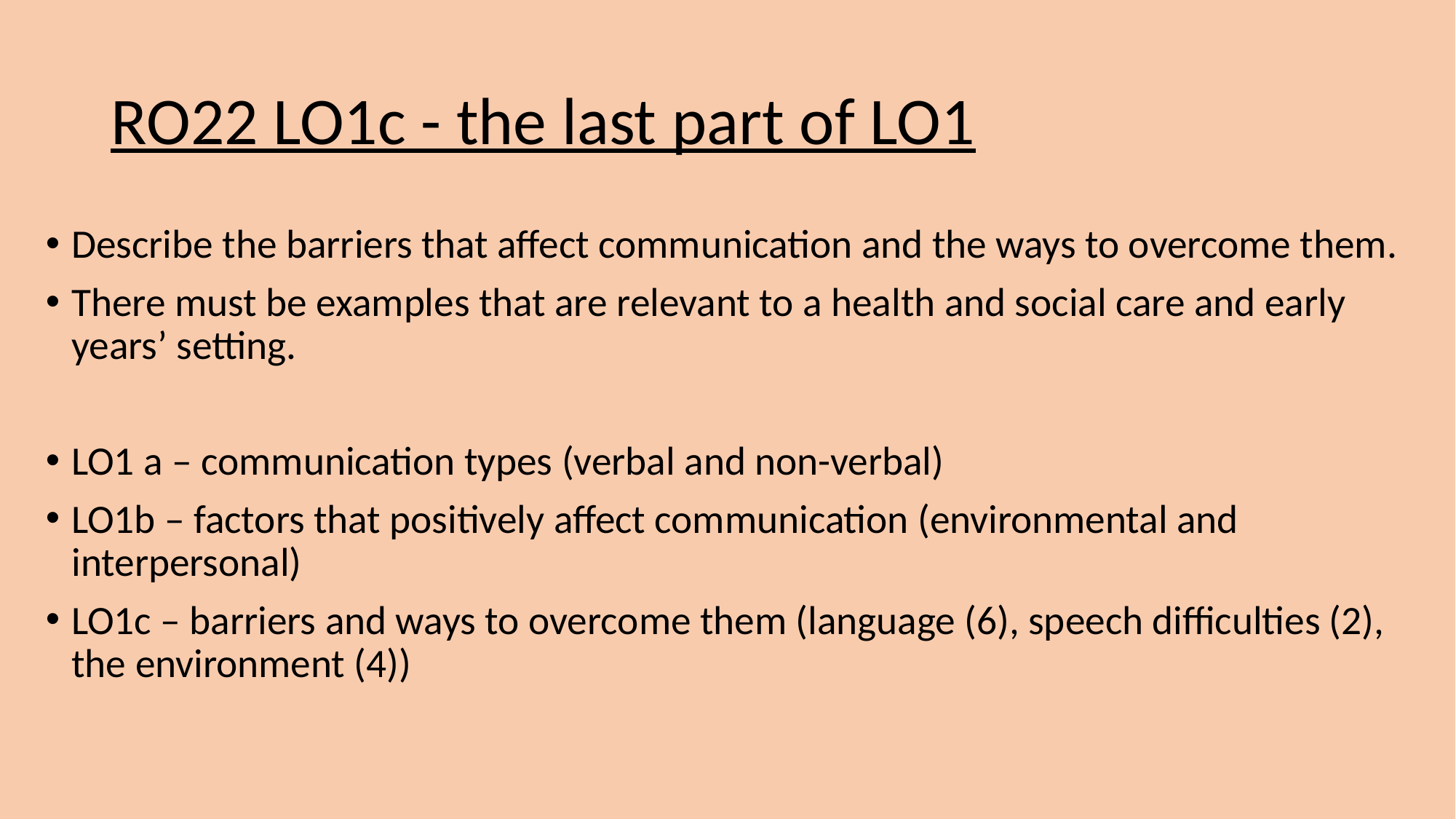

# RO22 LO1c - the last part of LO1
Describe the barriers that affect communication and the ways to overcome them.
There must be examples that are relevant to a health and social care and early years’ setting.

LO1 a – communication types (verbal and non-verbal)
LO1b – factors that positively affect communication (environmental and interpersonal)
LO1c – barriers and ways to overcome them (language (6), speech difficulties (2), the environment (4))